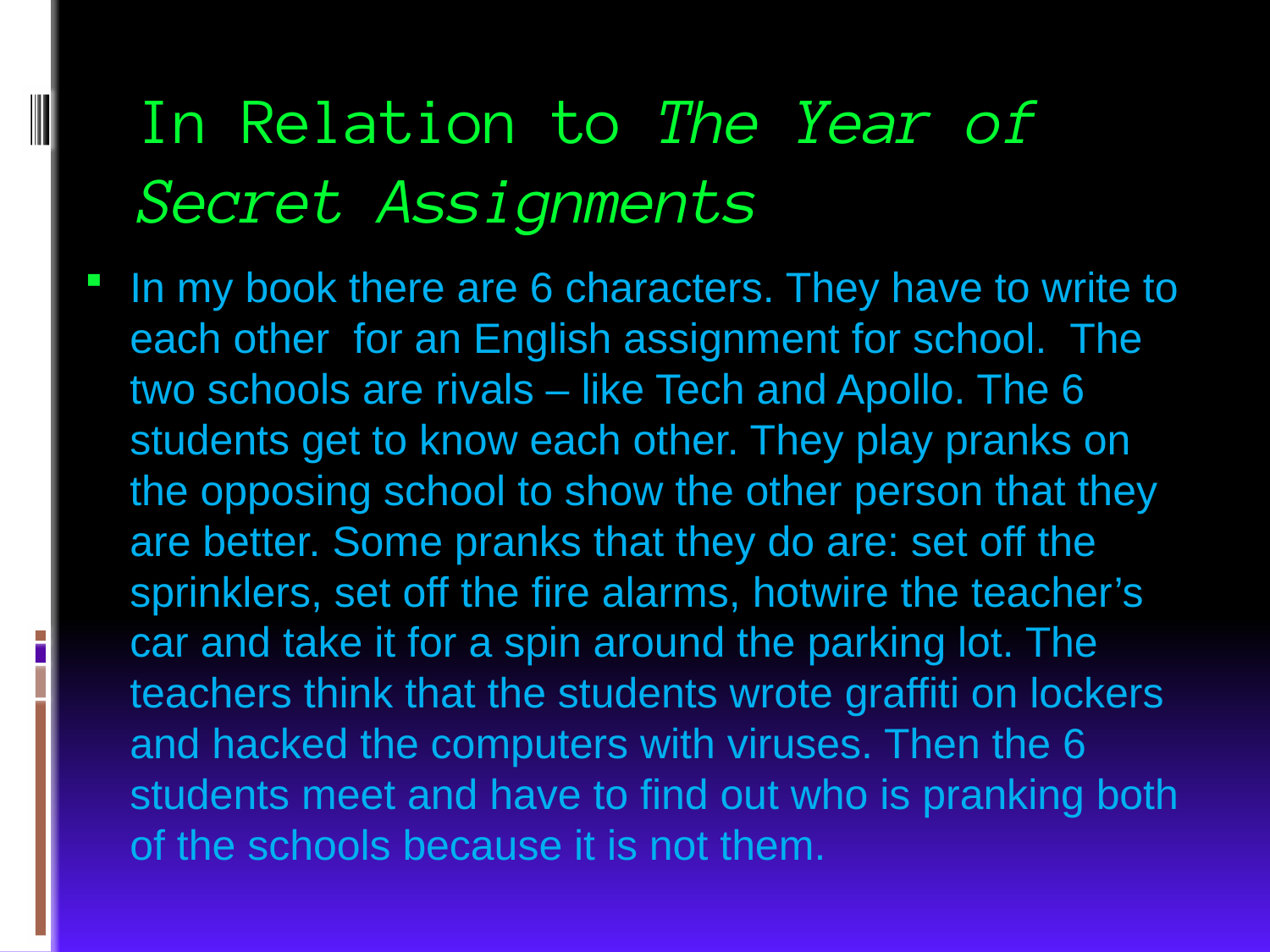

# In Relation to The Year of Secret Assignments
In my book there are 6 characters. They have to write to each other  for an English assignment for school.  The two schools are rivals – like Tech and Apollo. The 6 students get to know each other. They play pranks on the opposing school to show the other person that they are better. Some pranks that they do are: set off the sprinklers, set off the fire alarms, hotwire the teacher’s car and take it for a spin around the parking lot. The teachers think that the students wrote graffiti on lockers and hacked the computers with viruses. Then the 6 students meet and have to find out who is pranking both of the schools because it is not them.